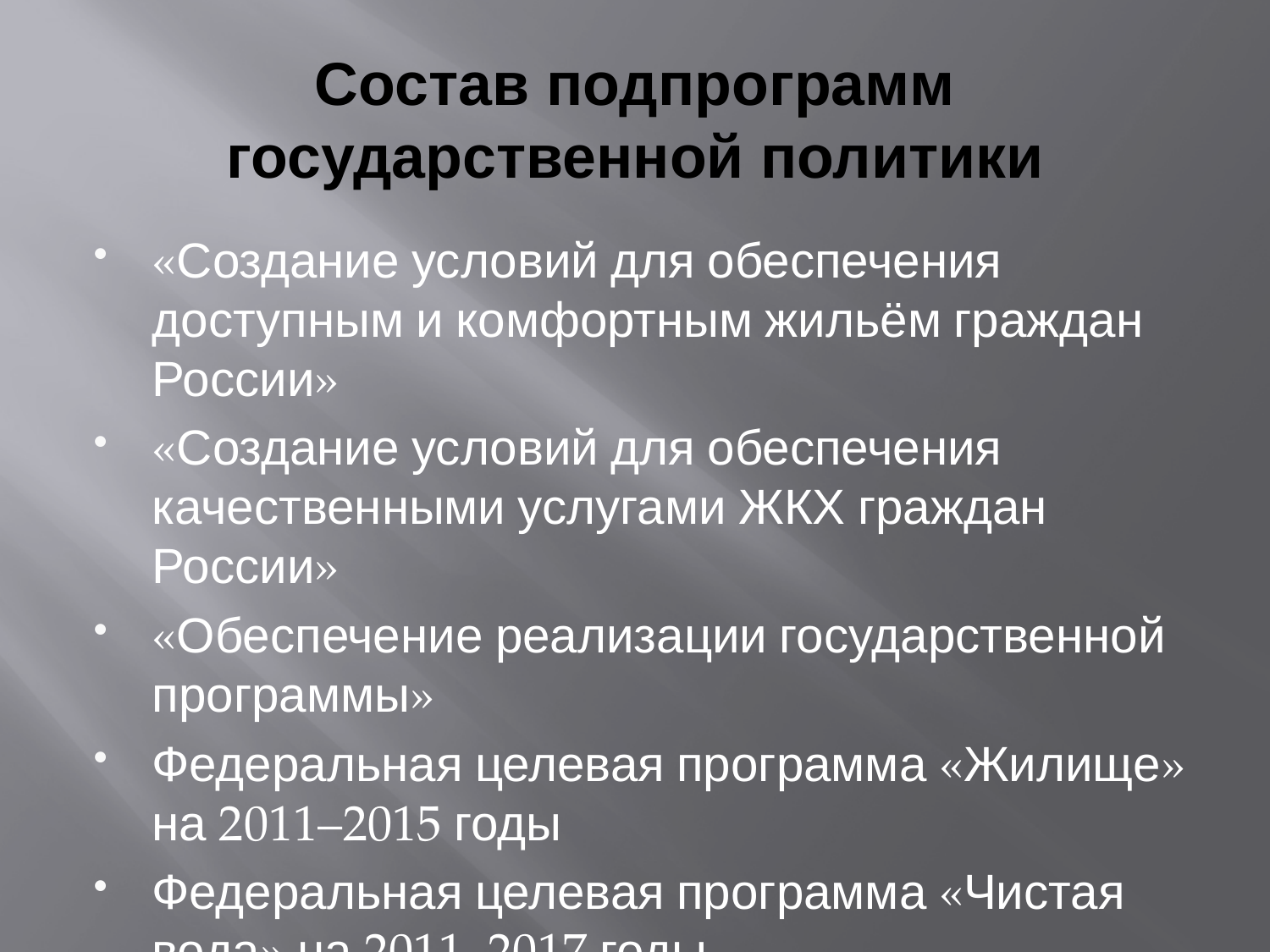

# Состав подпрограмм государственной политики
«Создание условий для обеспечения доступным и комфортным жильём граждан России»
«Создание условий для обеспечения качественными услугами ЖКХ граждан России»
«Обеспечение реализации государственной программы»
Федеральная целевая программа «Жилище» на 2011–2015 годы
Федеральная целевая программа «Чистая вода» на 2011–2017 годы